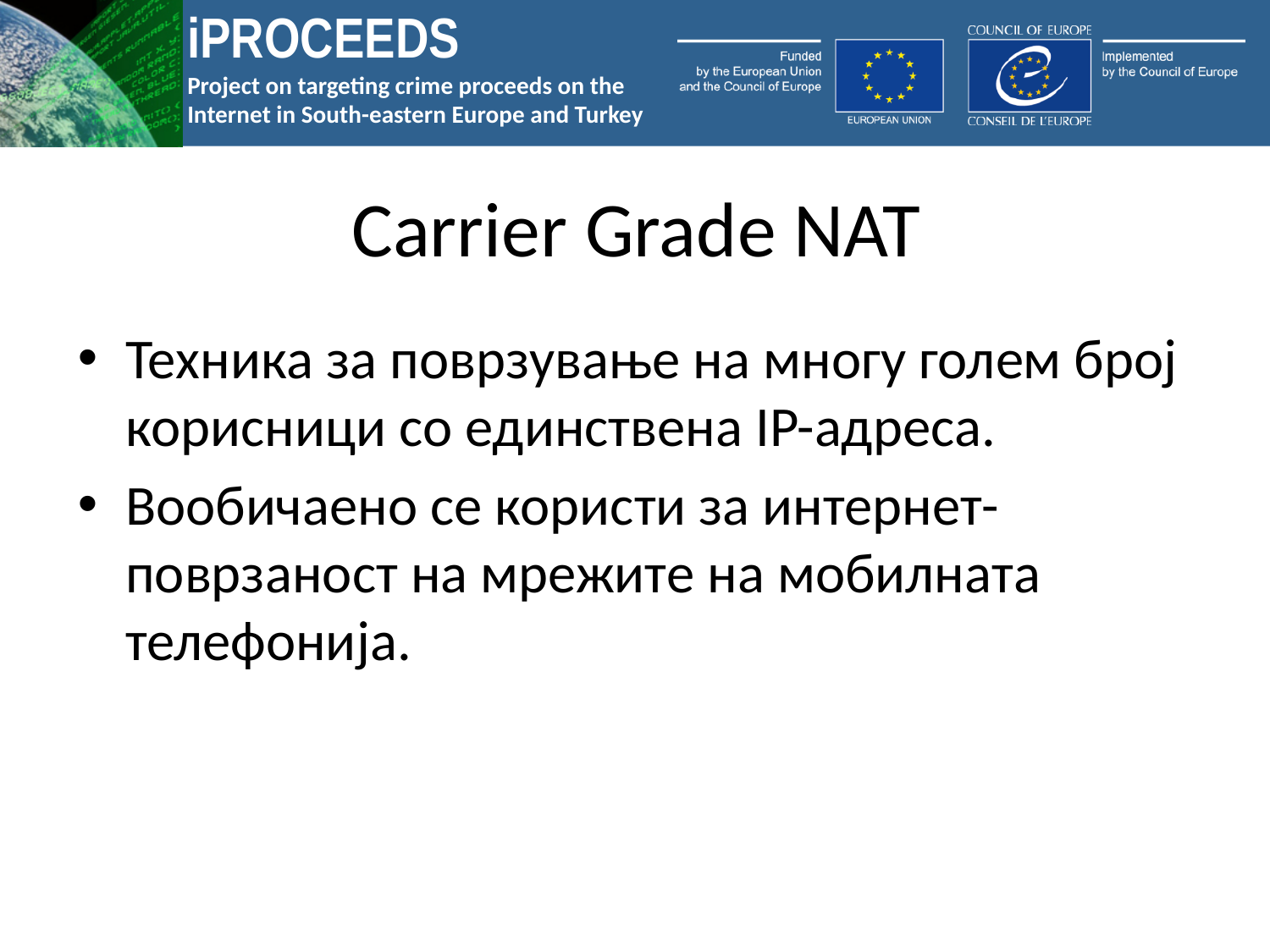

# Carrier Grade NAT
Техника за поврзување на многу голем број корисници со единствена IP-адреса.
Вообичаено се користи за интернет-поврзаност на мрежите на мобилната телефонија.